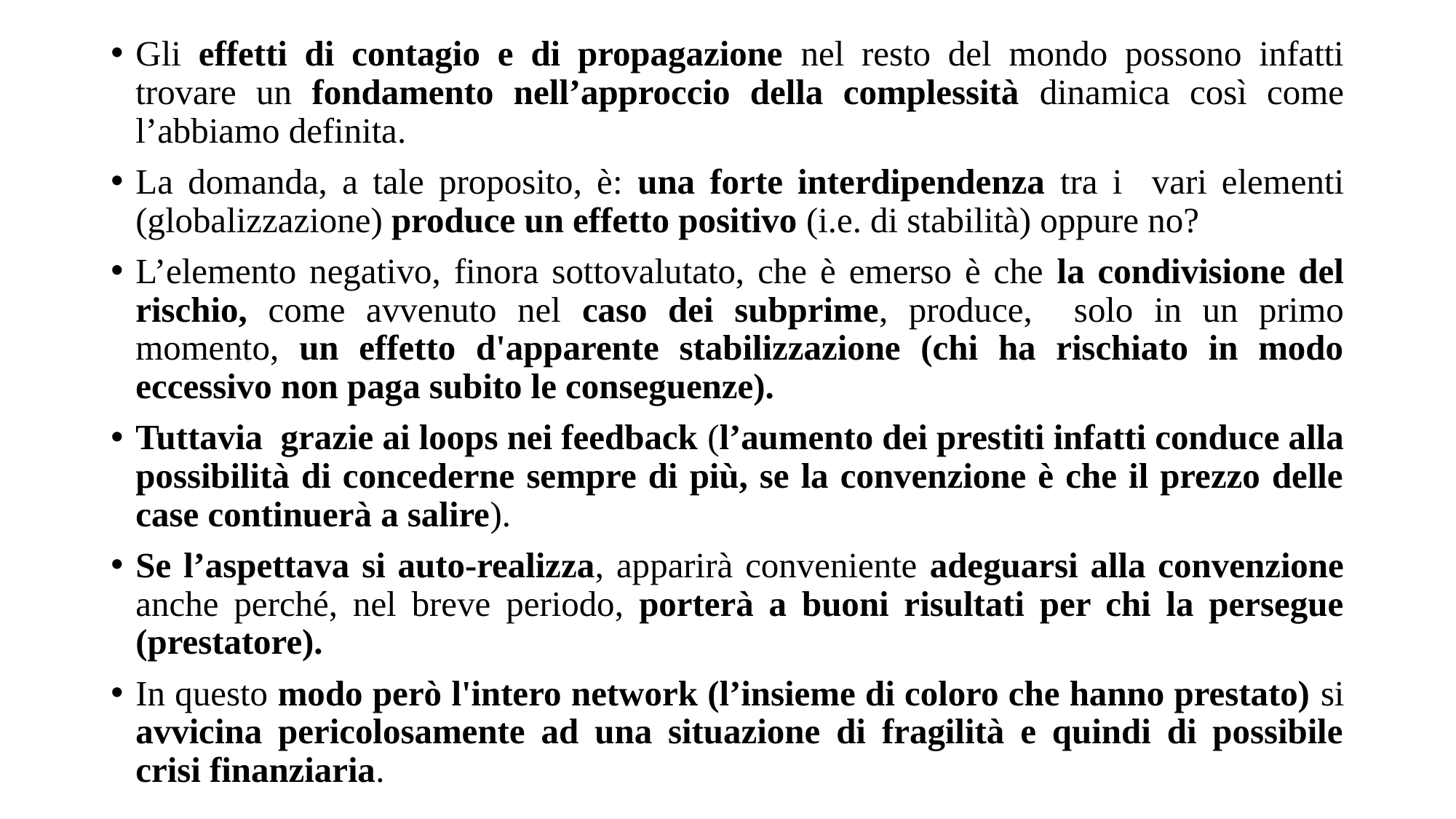

Gli effetti di contagio e di propagazione nel resto del mondo possono infatti trovare un fondamento nell’approccio della complessità dinamica così come l’abbiamo definita.
La domanda, a tale proposito, è: una forte interdipendenza tra i  vari elementi (globalizzazione) produce un effetto positivo (i.e. di stabilità) oppure no?
L’elemento negativo, finora sottovalutato, che è emerso è che la condivisione del rischio, come avvenuto nel caso dei subprime, produce,  solo in un primo momento, un effetto d'apparente stabilizzazione (chi ha rischiato in modo eccessivo non paga subito le conseguenze).
Tuttavia  grazie ai loops nei feedback (l’aumento dei prestiti infatti conduce alla possibilità di concederne sempre di più, se la convenzione è che il prezzo delle case continuerà a salire).
Se l’aspettava si auto-realizza, apparirà conveniente adeguarsi alla convenzione anche perché, nel breve periodo, porterà a buoni risultati per chi la persegue (prestatore).
In questo modo però l'intero network (l’insieme di coloro che hanno prestato) si avvicina pericolosamente ad una situazione di fragilità e quindi di possibile crisi finanziaria.